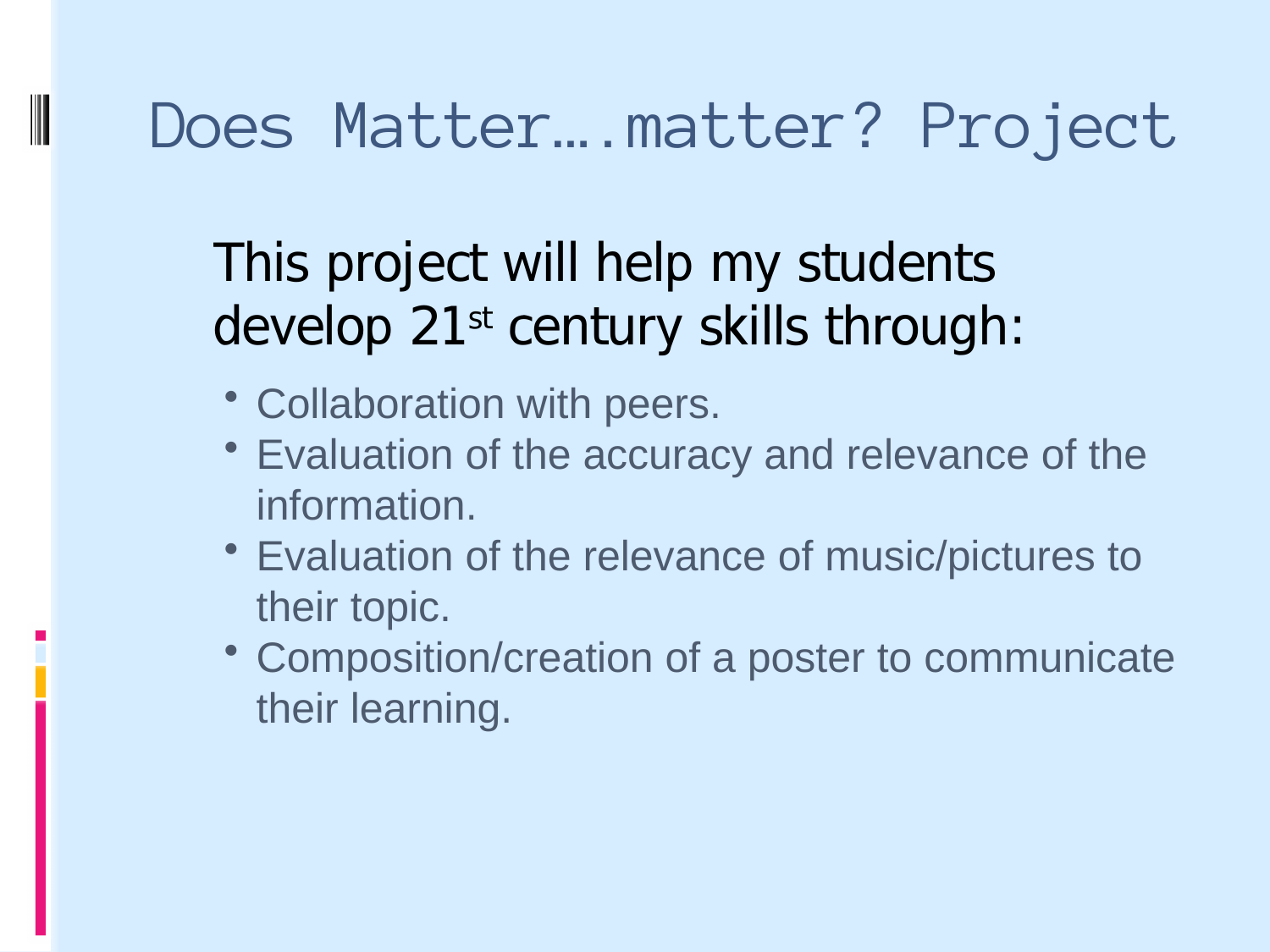

# Does Matter….matter? Project
This project will help my students develop 21st century skills through:
Collaboration with peers.
Evaluation of the accuracy and relevance of the information.
Evaluation of the relevance of music/pictures to their topic.
Composition/creation of a poster to communicate their learning.